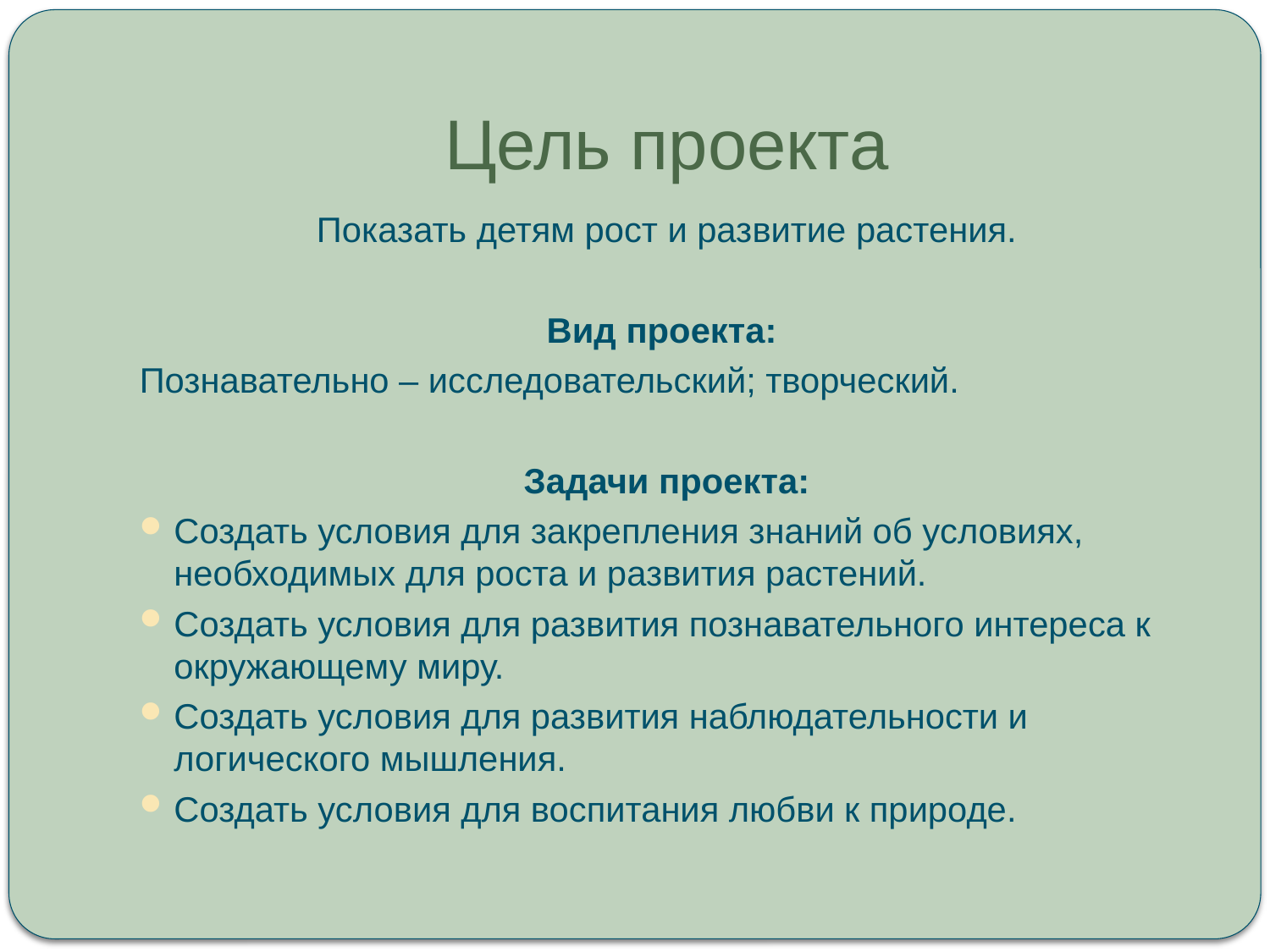

# Цель проекта
Показать детям рост и развитие растения.

Вид проекта:
Познавательно – исследовательский; творческий.

Задачи проекта:
Создать условия для закрепления знаний об условиях, необходимых для роста и развития растений.
Создать условия для развития познавательного интереса к окружающему миру.
Создать условия для развития наблюдательности и логического мышления.
Создать условия для воспитания любви к природе.